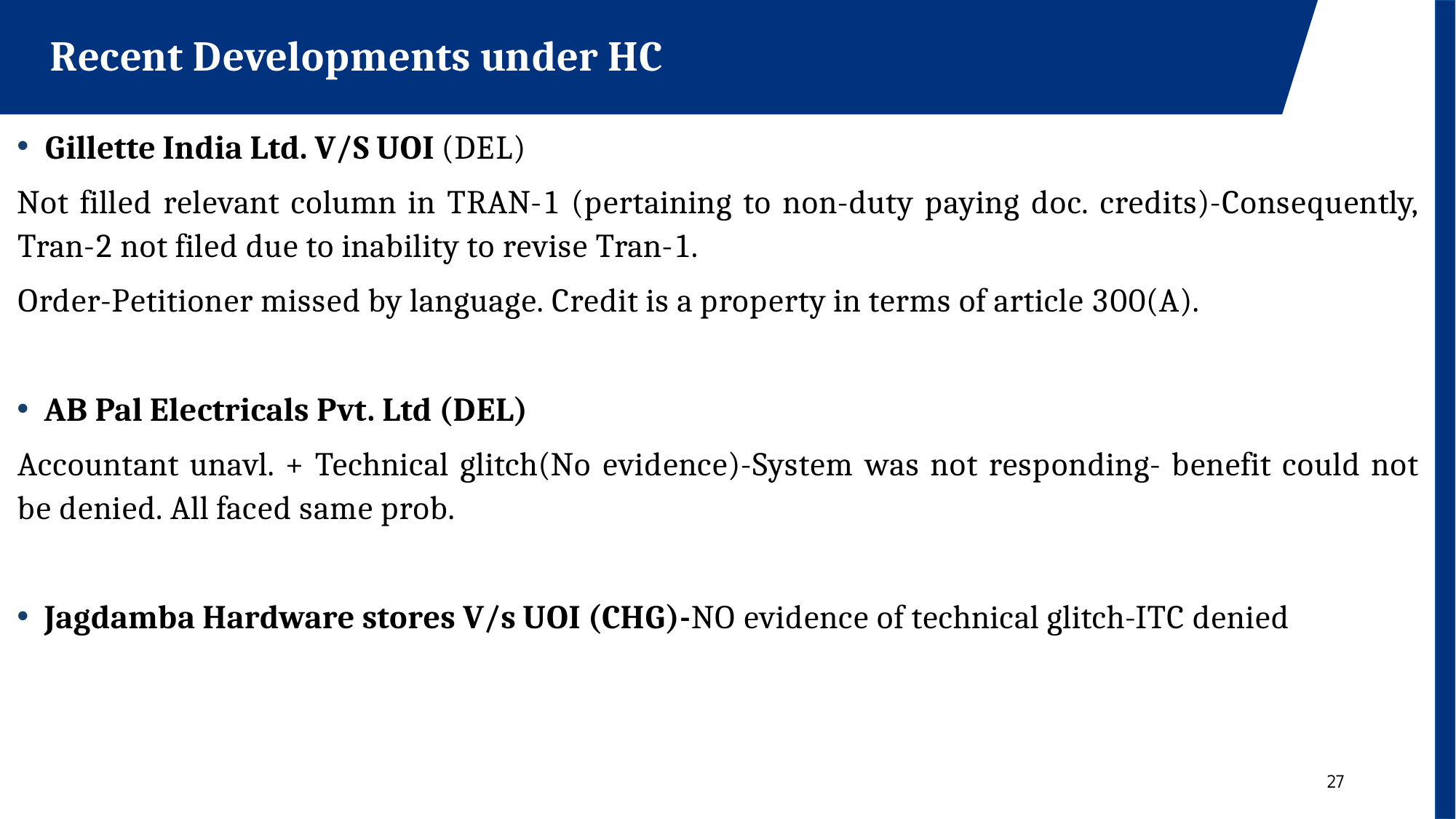

Recent Developments under HC
Gillette India Ltd. V/S UOI (DEL)
Not filled relevant column in TRAN-1 (pertaining to non-duty paying doc. credits)-Consequently, Tran-2 not filed due to inability to revise Tran-1.
Order-Petitioner missed by language. Credit is a property in terms of article 300(A).

AB Pal Electricals Pvt. Ltd (DEL)
Accountant unavl. + Technical glitch(No evidence)-System was not responding- benefit could not be denied. All faced same prob.

Jagdamba Hardware stores V/s UOI (CHG)-NO evidence of technical glitch-ITC denied

27